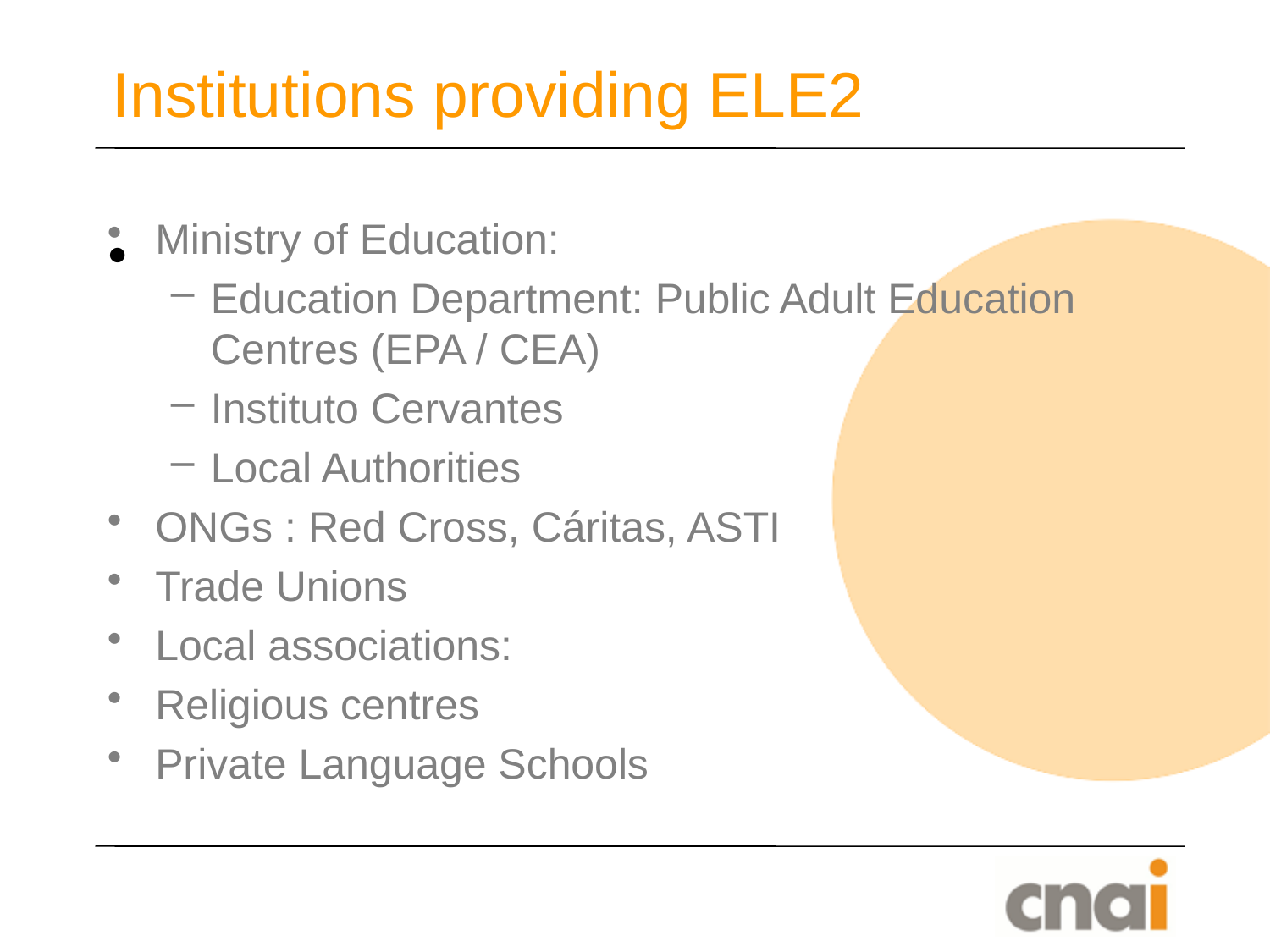

# Institutions providing ELE2
Ministry of Education:
Education Department: Public Adult Education Centres (EPA / CEA)
Instituto Cervantes
Local Authorities
ONGs : Red Cross, Cáritas, ASTI
Trade Unions
Local associations:
Religious centres
Private Language Schools